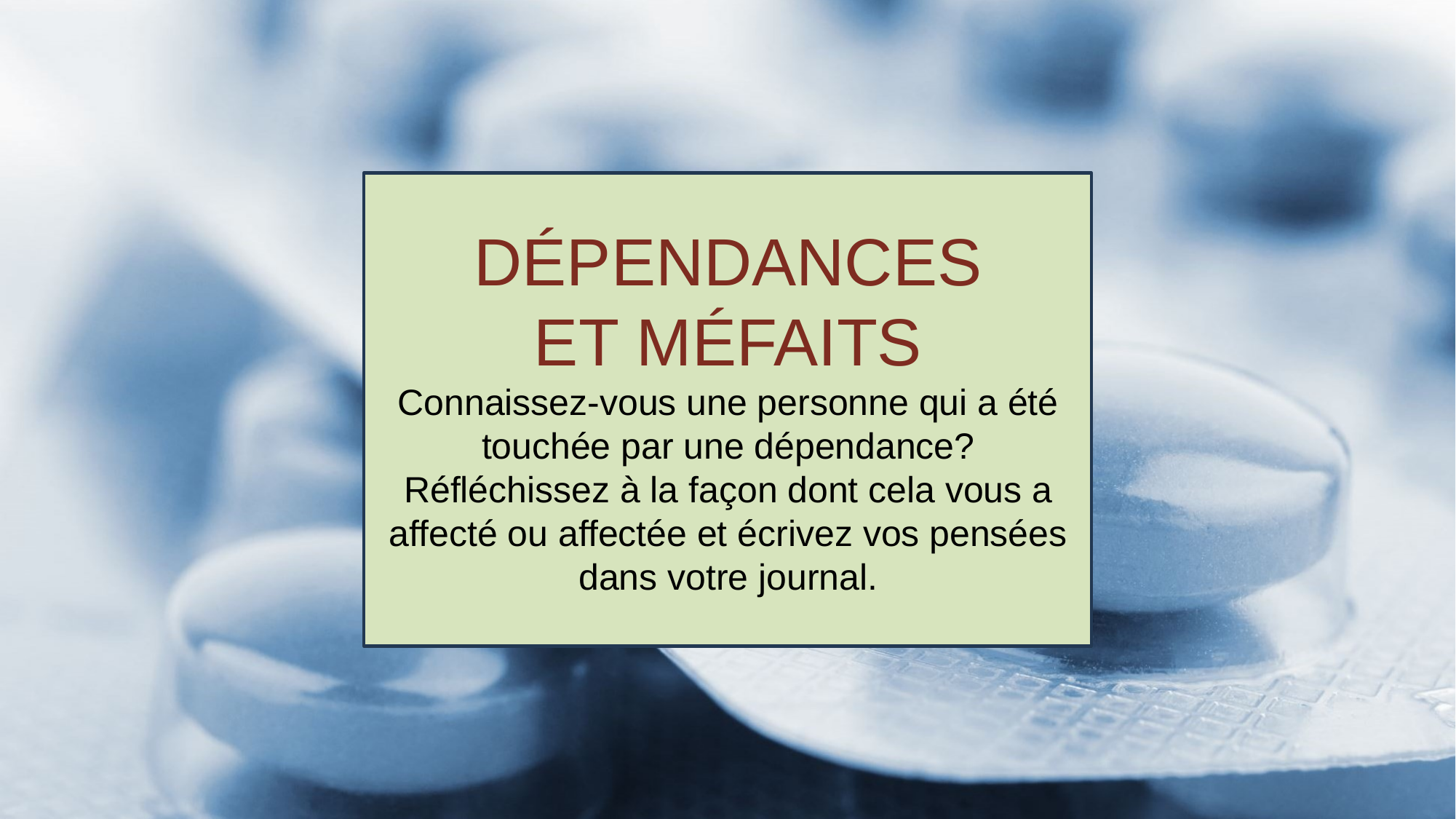

# DÉPENDANCES ET MÉFAITS Connaissez-vous une personne qui a été touchée par une dépendance? Réfléchissez à la façon dont cela vous a affecté ou affectée et écrivez vos pensées dans votre journal.